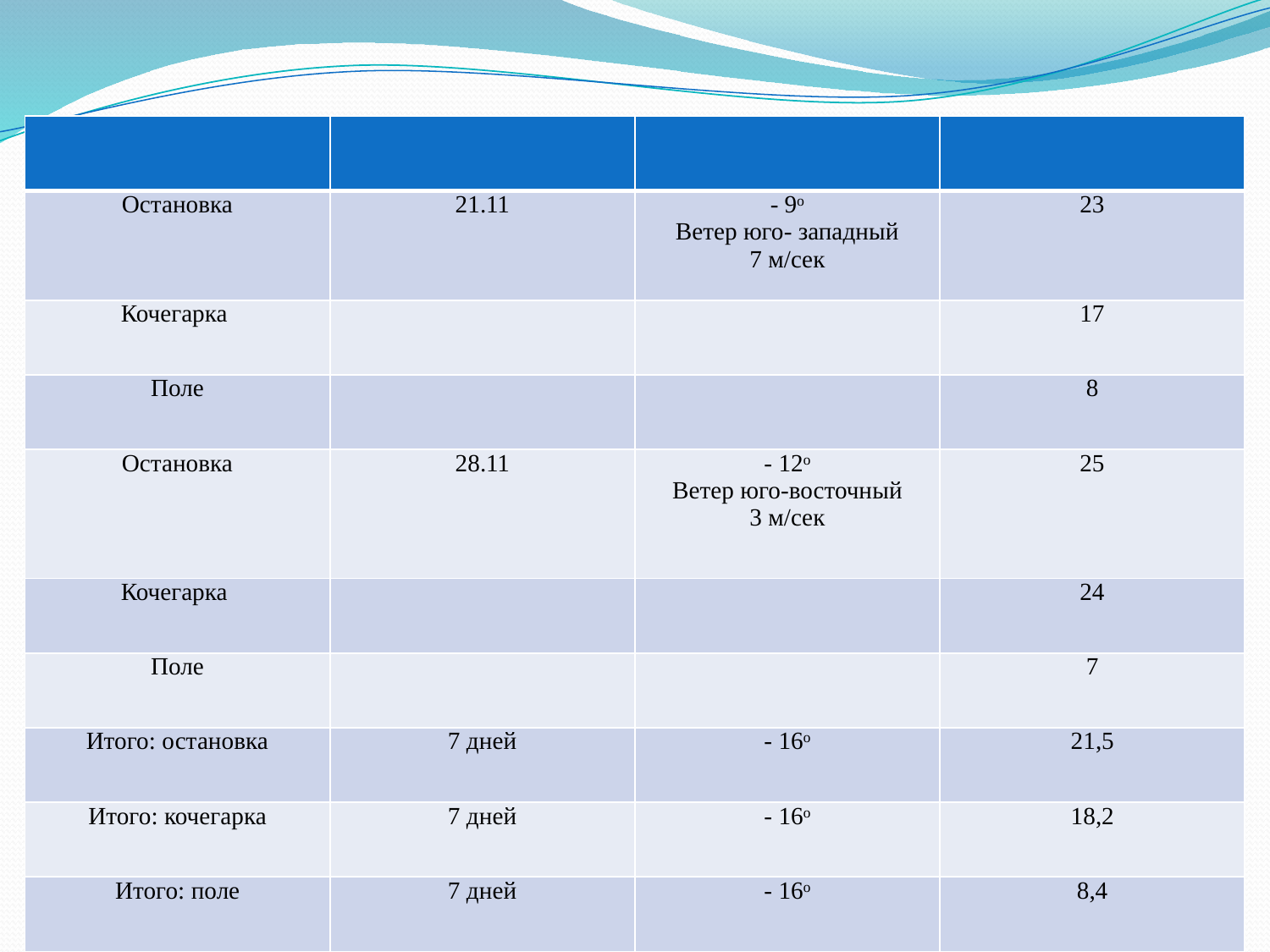

#
|  |  |  |  |
| --- | --- | --- | --- |
| Остановка | 21.11 | - 9ᵒ Ветер юго- западный 7 м/сек | 23 |
| Кочегарка |  |  | 17 |
| Поле |  |  | 8 |
| Остановка | 28.11 | - 12ᵒ Ветер юго-восточный 3 м/сек | 25 |
| Кочегарка |  |  | 24 |
| Поле |  |  | 7 |
| Итого: остановка | 7 дней | - 16ᵒ | 21,5 |
| Итого: кочегарка | 7 дней | - 16ᵒ | 18,2 |
| Итого: поле | 7 дней | - 16ᵒ | 8,4 |